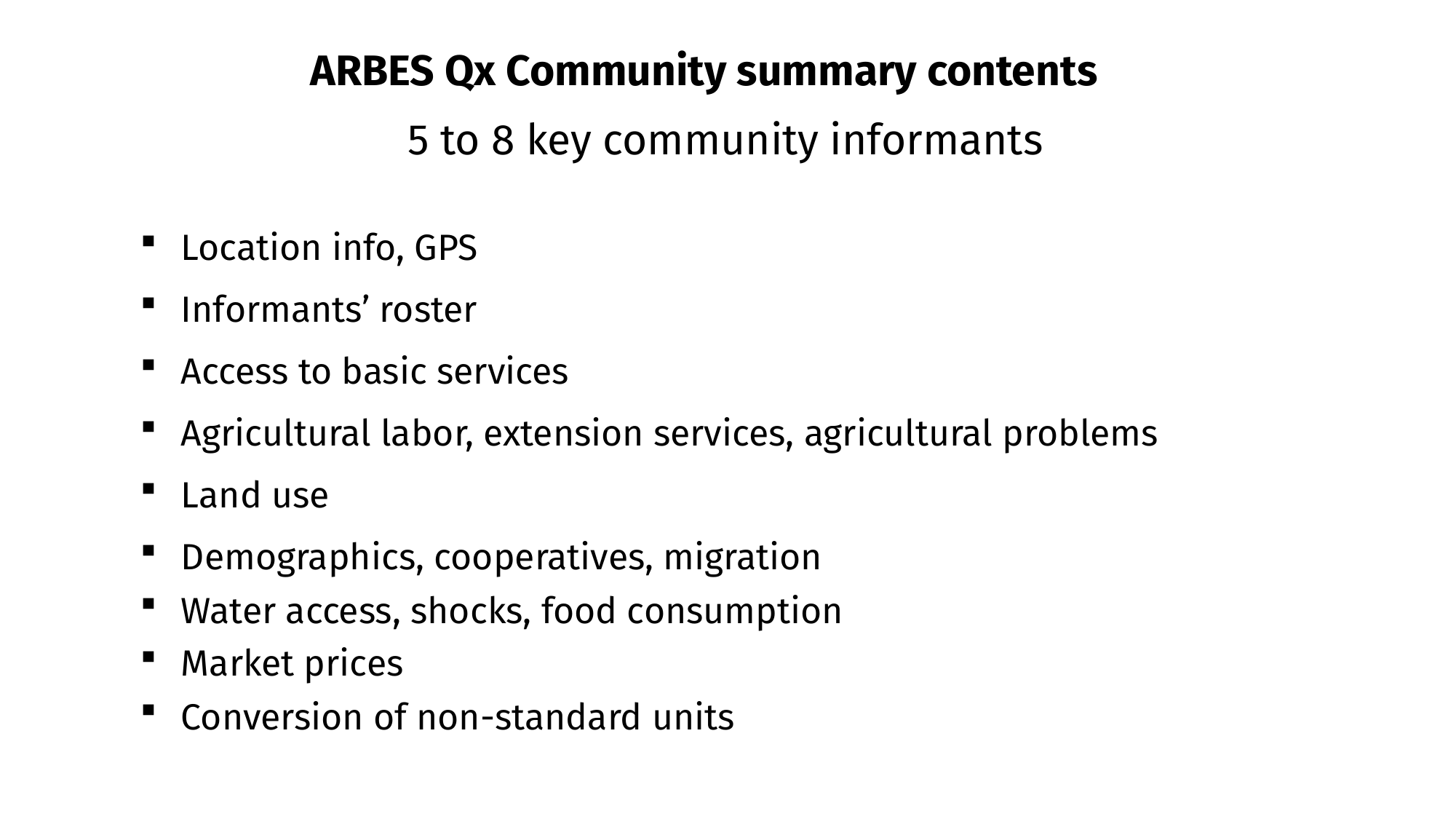

# ARBES Qx Community summary contents 5 to 8 key community informants
Location info, GPS
Informants’ roster
Access to basic services
Agricultural labor, extension services, agricultural problems
Land use
Demographics, cooperatives, migration
Water access, shocks, food consumption
Market prices
Conversion of non-standard units